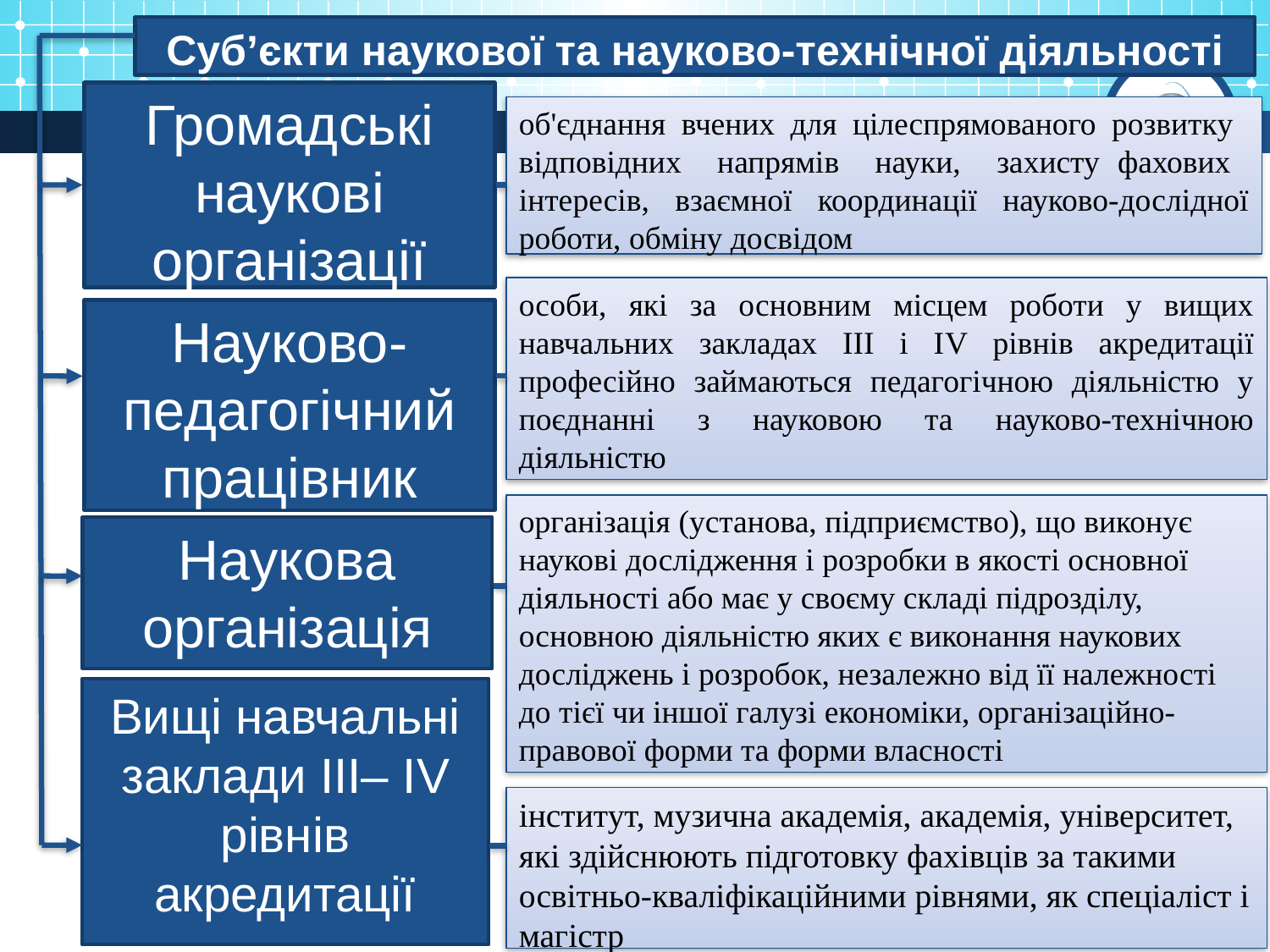

Суб’єкти наукової та науково-технічної діяльності

Громадські наукові організації
об'єднання вчених для цілеспрямованого розвитку  відповідних  напрямів  науки,  захисту фахових  інтересів, взаємної координації науково-дослідної роботи, обміну досвідом

особи, які за основним місцем роботи у вищих навчальних закладах ІІІ і ІV рівнів акредитації професійно займаються педагогічною діяльністю у поєднанні з науковою та науково-технічною діяльністю

Науково-педагогічний працівник

організація (установа, підприємство), що виконує наукові дослідження і розробки в якості основної діяльності або має у своєму складі підрозділу, основною діяльністю яких є виконання наукових досліджень і розробок, незалежно від її належності до тієї чи іншої галузі економіки, організаційно-правової форми та форми власності

Наукова організація
Вищі навчальні заклади III– IV рівнів акредитації
інститут, музична академія, академія, університет, які здійснюють підготовку фахівців за такими освітньо-кваліфікаційними рівнями, як спеціаліст і магістр